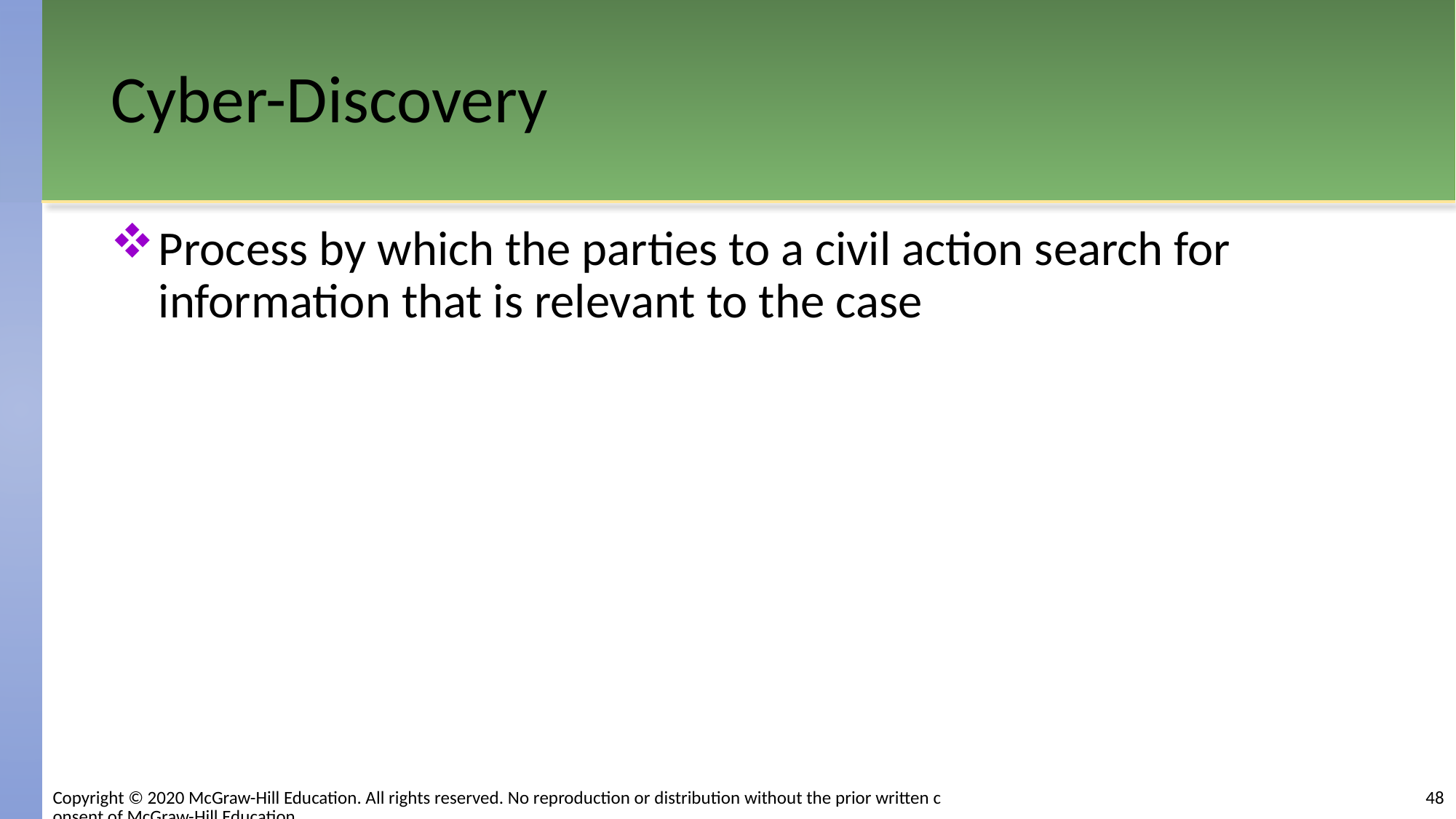

# Cyber-Discovery
Process by which the parties to a civil action search for information that is relevant to the case
48
Copyright © 2020 McGraw-Hill Education. All rights reserved. No reproduction or distribution without the prior written consent of McGraw-Hill Education.